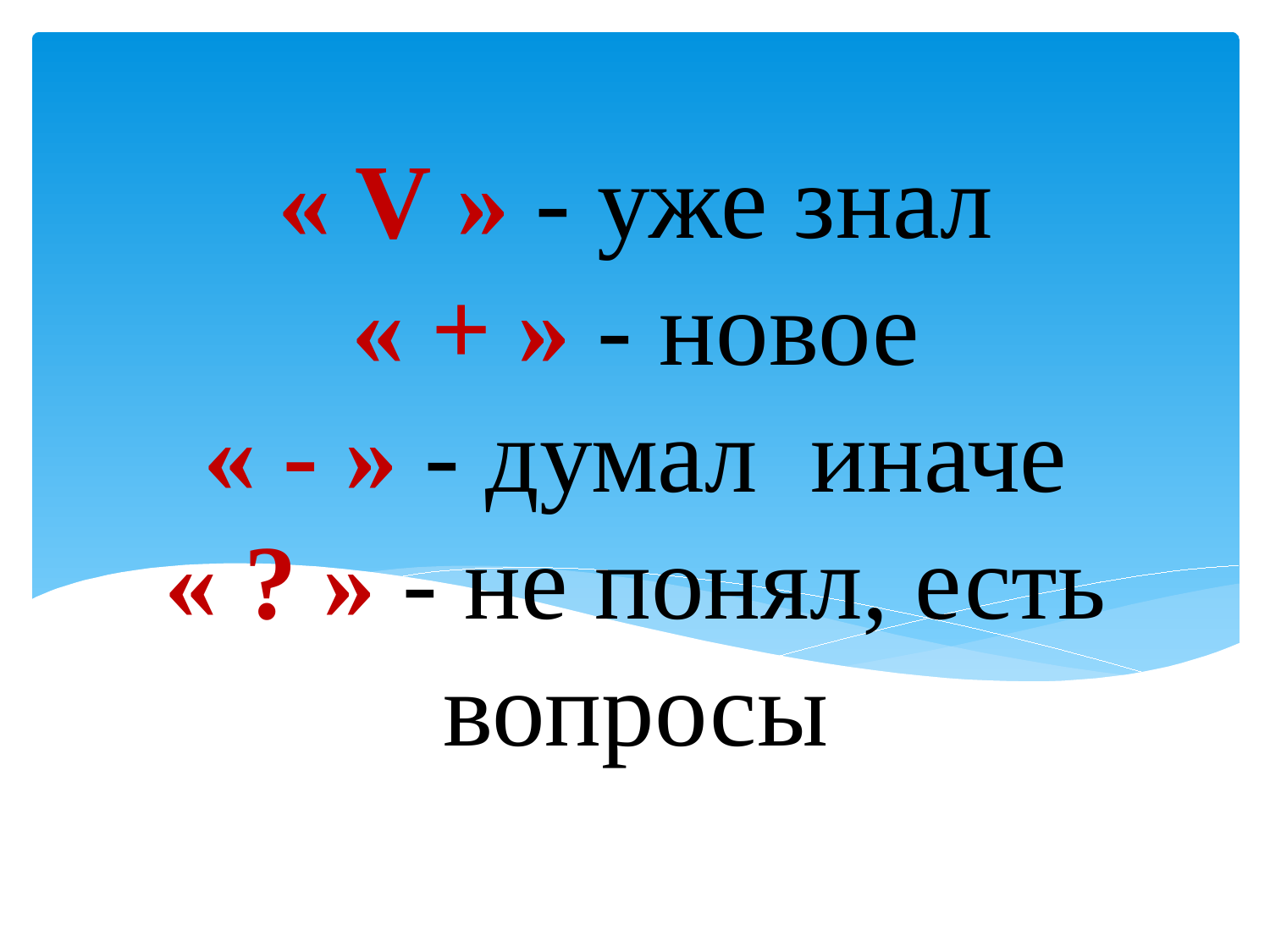

# « V » - уже знал « + » - новое « - » - думал  иначе « ? » - не понял, есть вопросы